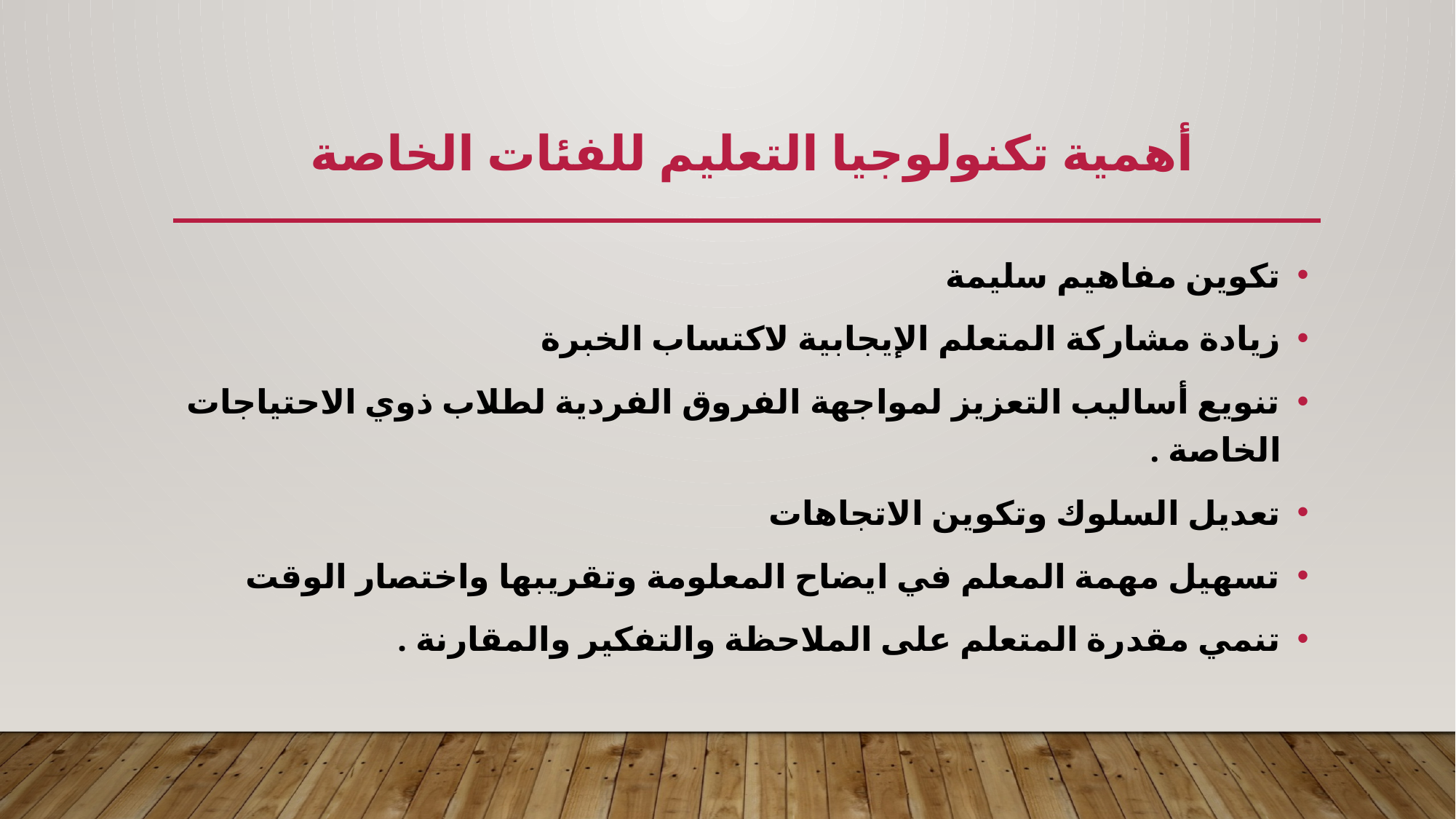

# أهمية تكنولوجيا التعليم للفئات الخاصة
تكوين مفاهيم سليمة
زيادة مشاركة المتعلم الإيجابية لاكتساب الخبرة
تنويع أساليب التعزيز لمواجهة الفروق الفردية لطلاب ذوي الاحتياجات الخاصة .
تعديل السلوك وتكوين الاتجاهات
تسهيل مهمة المعلم في ايضاح المعلومة وتقريبها واختصار الوقت
تنمي مقدرة المتعلم على الملاحظة والتفكير والمقارنة .